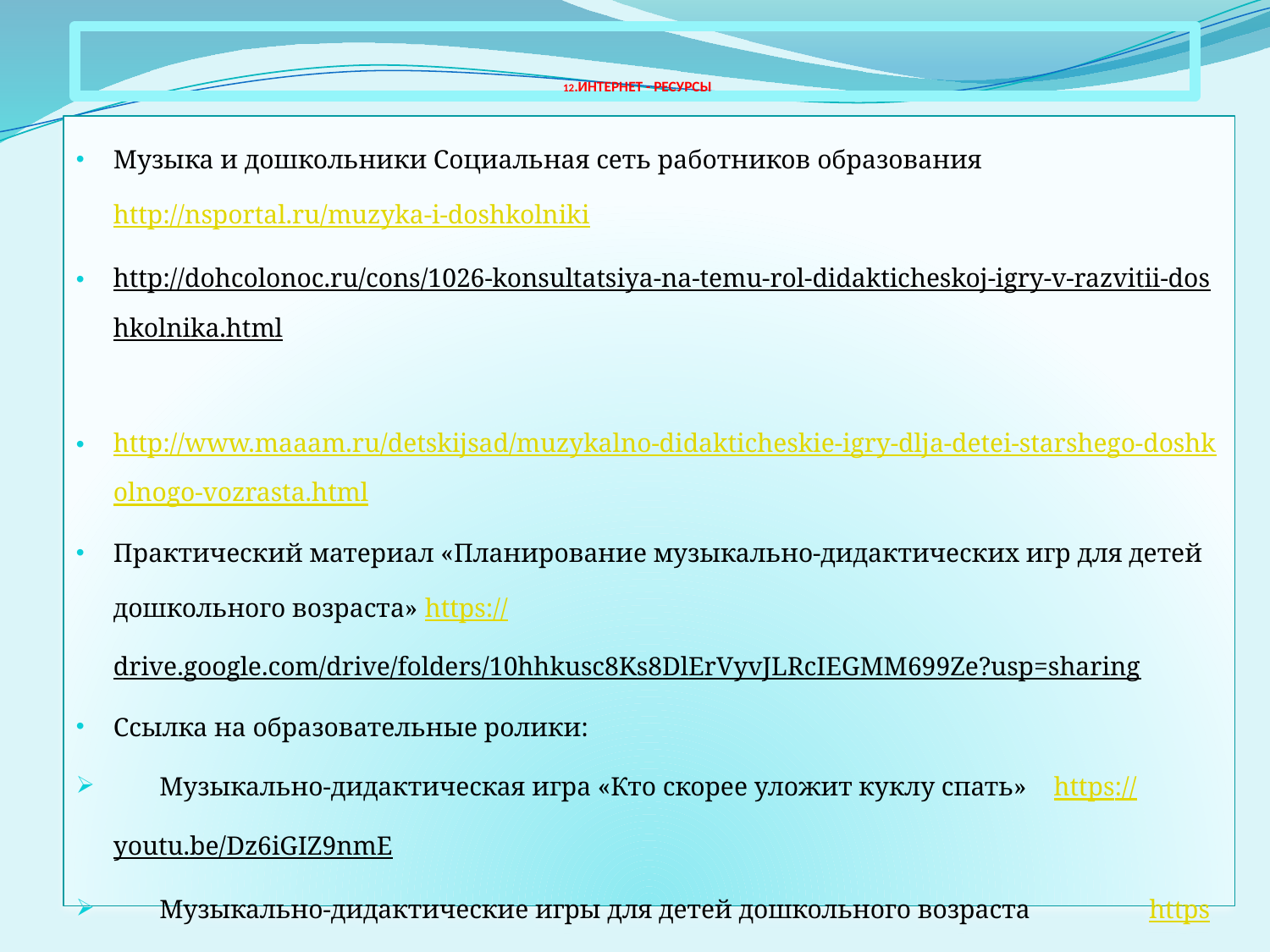

# 12.ИНТЕРНЕТ - РЕСУРСЫ
Музыка и дошкольники Социальная сеть работников образования  http://nsportal.ru/muzyka-i-doshkolniki
http://dohcolonoc.ru/cons/1026-konsultatsiya-na-temu-rol-didakticheskoj-igry-v-razvitii-doshkolnika.html
http://www.maaam.ru/detskijsad/muzykalno-didakticheskie-igry-dlja-detei-starshego-doshkolnogo-vozrasta.html
Практический материал «Планирование музыкально-дидактических игр для детей дошкольного возраста» https://drive.google.com/drive/folders/10hhkusc8Ks8DlErVyvJLRcIEGMM699Ze?usp=sharing
Ссылка на образовательные ролики:
       Музыкально-дидактическая игра «Кто скорее уложит куклу спать»    https://youtu.be/Dz6iGIZ9nmE
       Музыкально-дидактические игры для детей дошкольного возраста                  https://youtu.be/U-vPj3Hhgxo